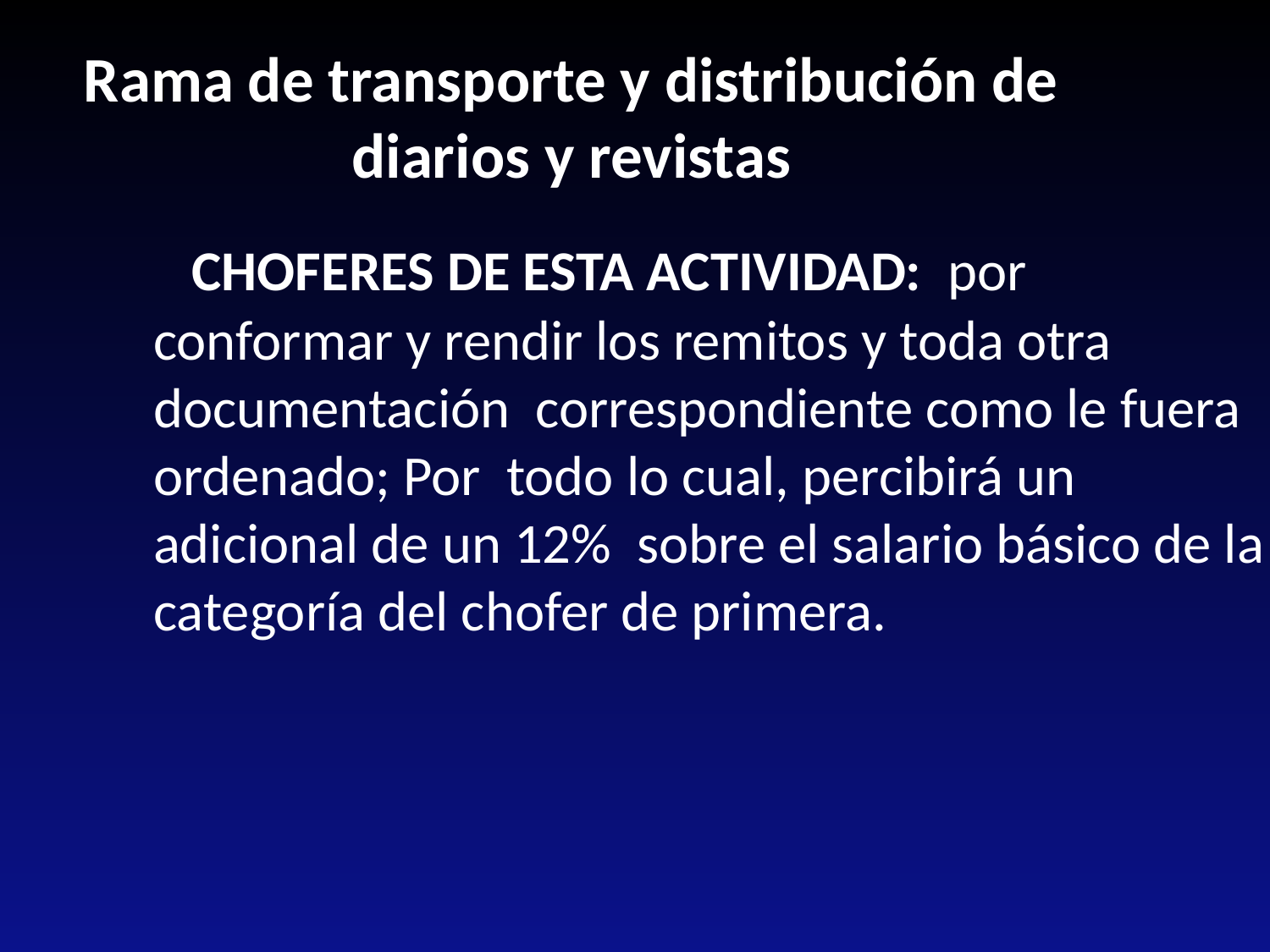

Rama de transporte y distribución de diarios y revistas
      CHOFERES DE ESTA ACTIVIDAD:  por conformar y rendir los remitos y toda otra documentación  correspondiente como le fuera ordenado; Por  todo lo cual, percibirá un adicional de un 12%  sobre el salario básico de la categoría del chofer de primera.